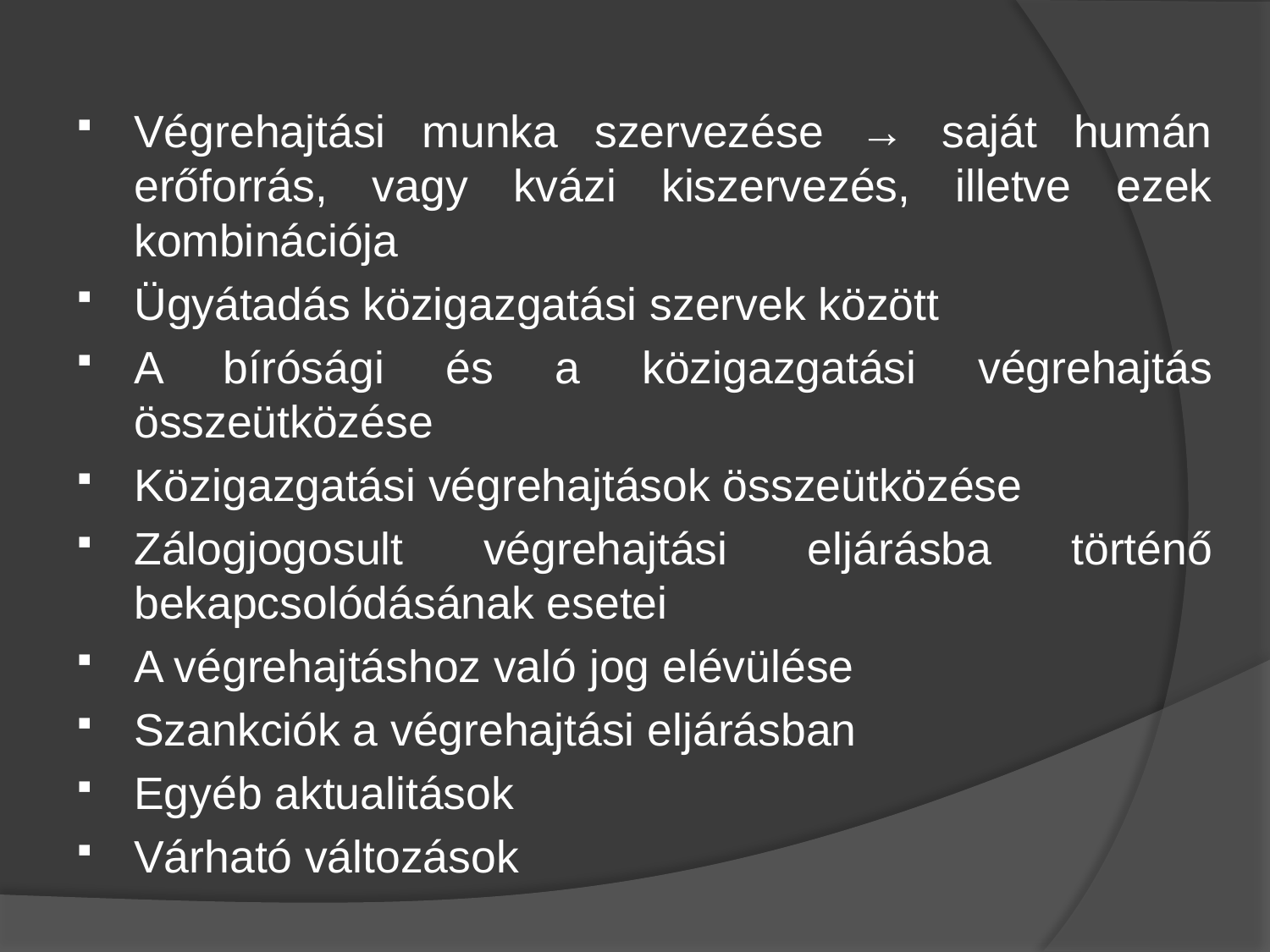

#
Végrehajtási munka szervezése → saját humán erőforrás, vagy kvázi kiszervezés, illetve ezek kombinációja
Ügyátadás közigazgatási szervek között
A bírósági és a közigazgatási végrehajtás összeütközése
Közigazgatási végrehajtások összeütközése
Zálogjogosult végrehajtási eljárásba történő bekapcsolódásának esetei
A végrehajtáshoz való jog elévülése
Szankciók a végrehajtási eljárásban
Egyéb aktualitások
Várható változások